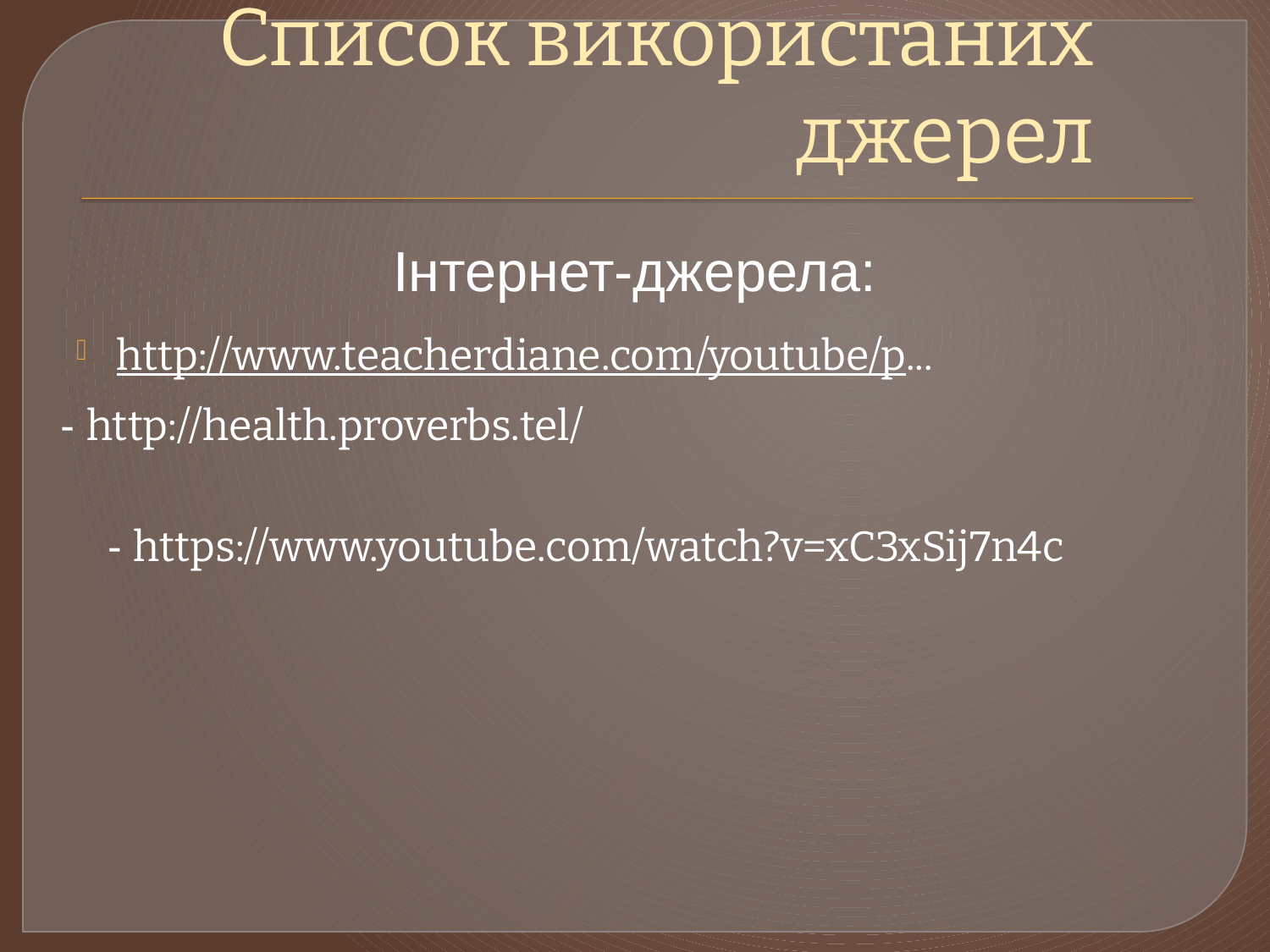

# Список використаних джерел
Інтернет-джерела:

http://www.teacherdiane.com/youtube/p...

- http://health.proverbs.tel/
- https://www.youtube.com/watch?v=xC3xSij7n4c